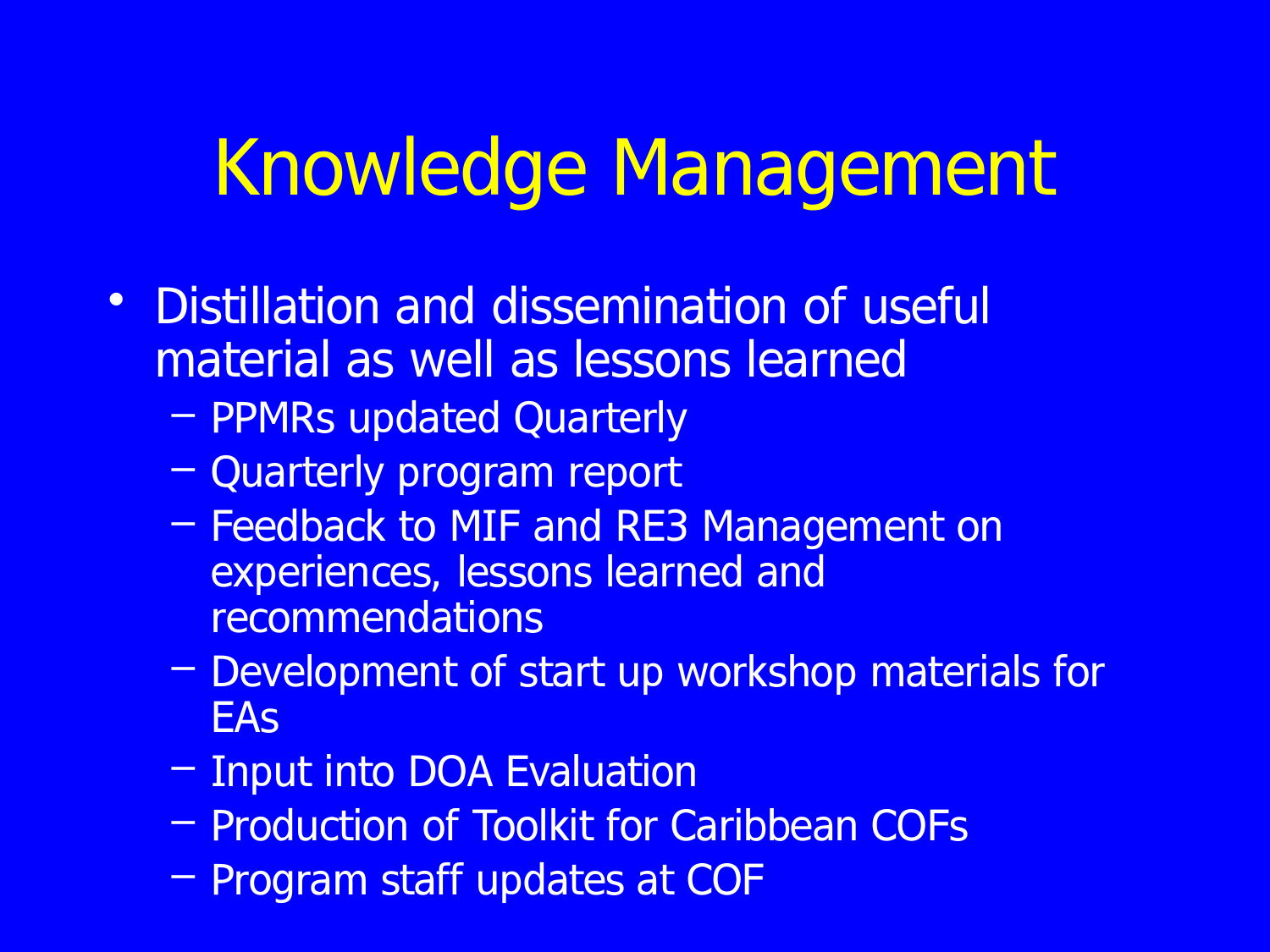

# Knowledge Management
Distillation and dissemination of useful material as well as lessons learned
PPMRs updated Quarterly
Quarterly program report
Feedback to MIF and RE3 Management on experiences, lessons learned and recommendations
Development of start up workshop materials for EAs
Input into DOA Evaluation
Production of Toolkit for Caribbean COFs
Program staff updates at COF